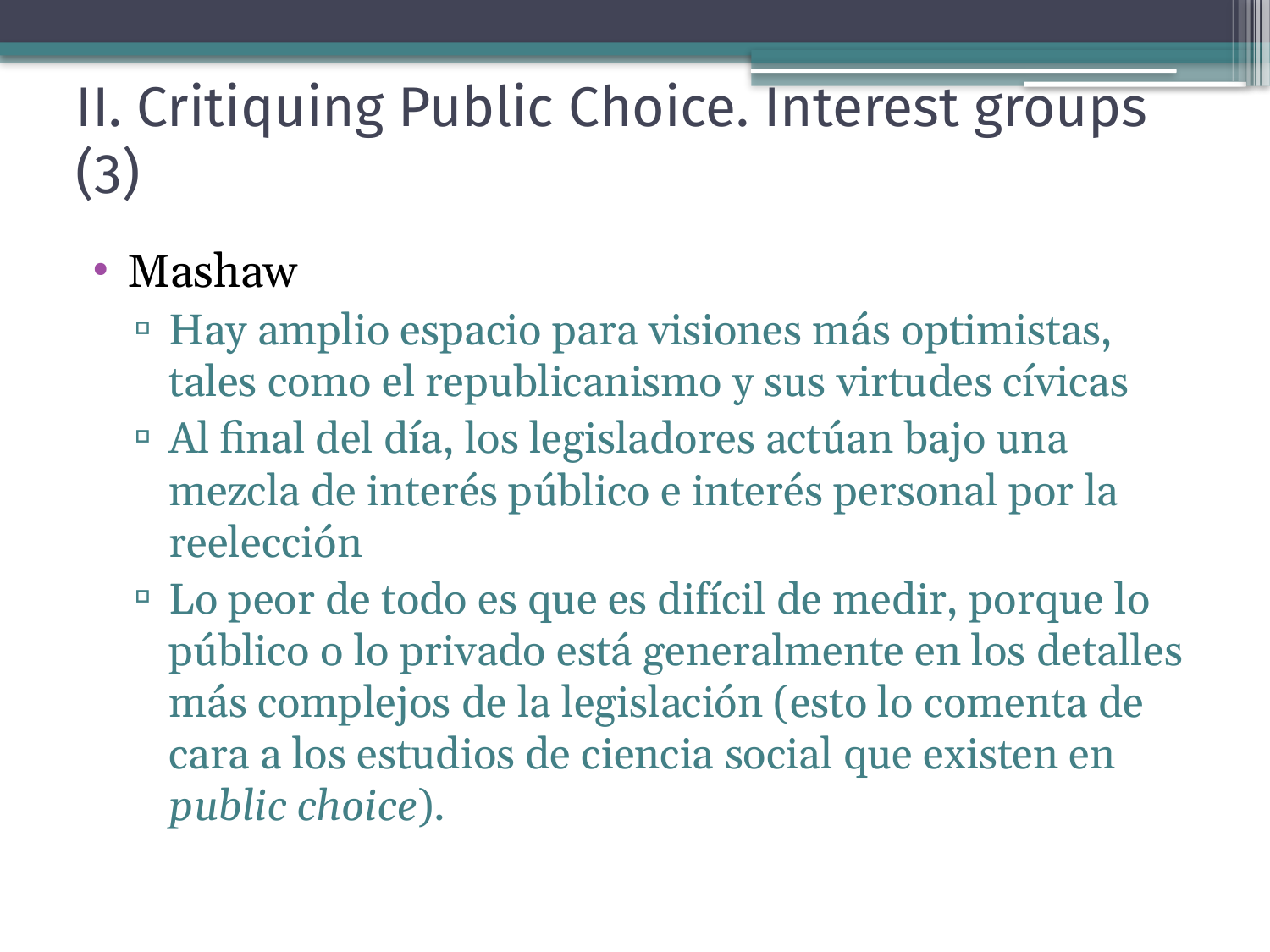

# II. Critiquing Public Choice. Interest groups (3)
Mashaw
Hay amplio espacio para visiones más optimistas, tales como el republicanismo y sus virtudes cívicas
Al final del día, los legisladores actúan bajo una mezcla de interés público e interés personal por la reelección
Lo peor de todo es que es difícil de medir, porque lo público o lo privado está generalmente en los detalles más complejos de la legislación (esto lo comenta de cara a los estudios de ciencia social que existen en public choice).